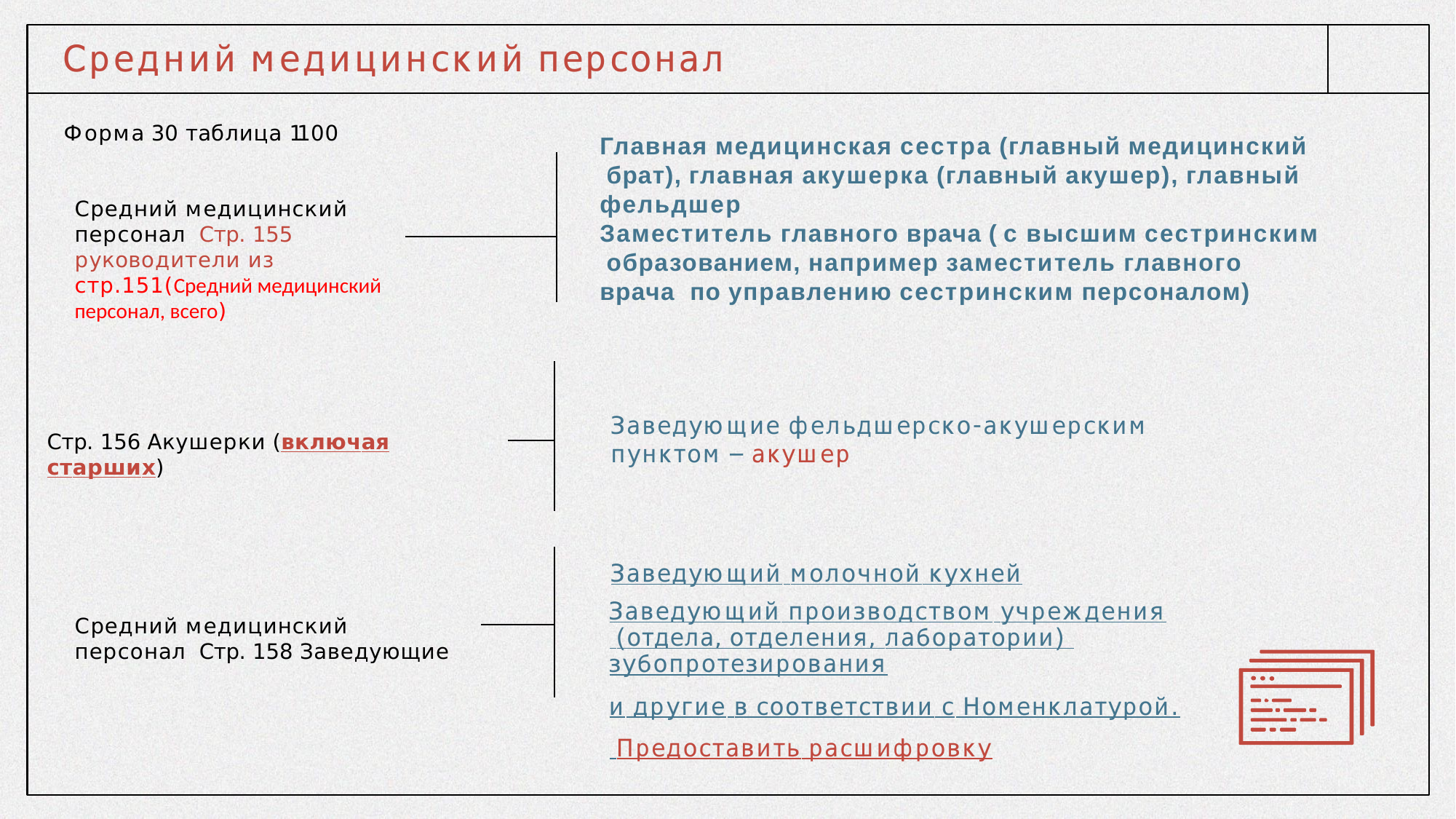

# Средний медицинский персонал
Форма 30 таблица 1100

Средний медицинский персонал  Стр. 155 руководители из стр.151(Средний медицинский персонал, всего)
Главная медицинская сестра (главный медицинский  брат), главная акушерка (главный акушер), главный  фельдшер
Заместитель главного врача ( с высшим сестринским  образованием, например заместитель главного врача  по управлению сестринским персоналом)

Заведующие фельдшерско-акушерским
пунктом – акушер
Стр. 156 Акушерки (включая старших)
Заведующий молочной кухней
Заведующий производством учреждения  (отдела, отделения, лаборатории)  зубопротезирования
и другие в соответствии с Номенклатурой.  Предоставить расшифровку
Средний медицинский персонал  Стр. 158 Заведующие